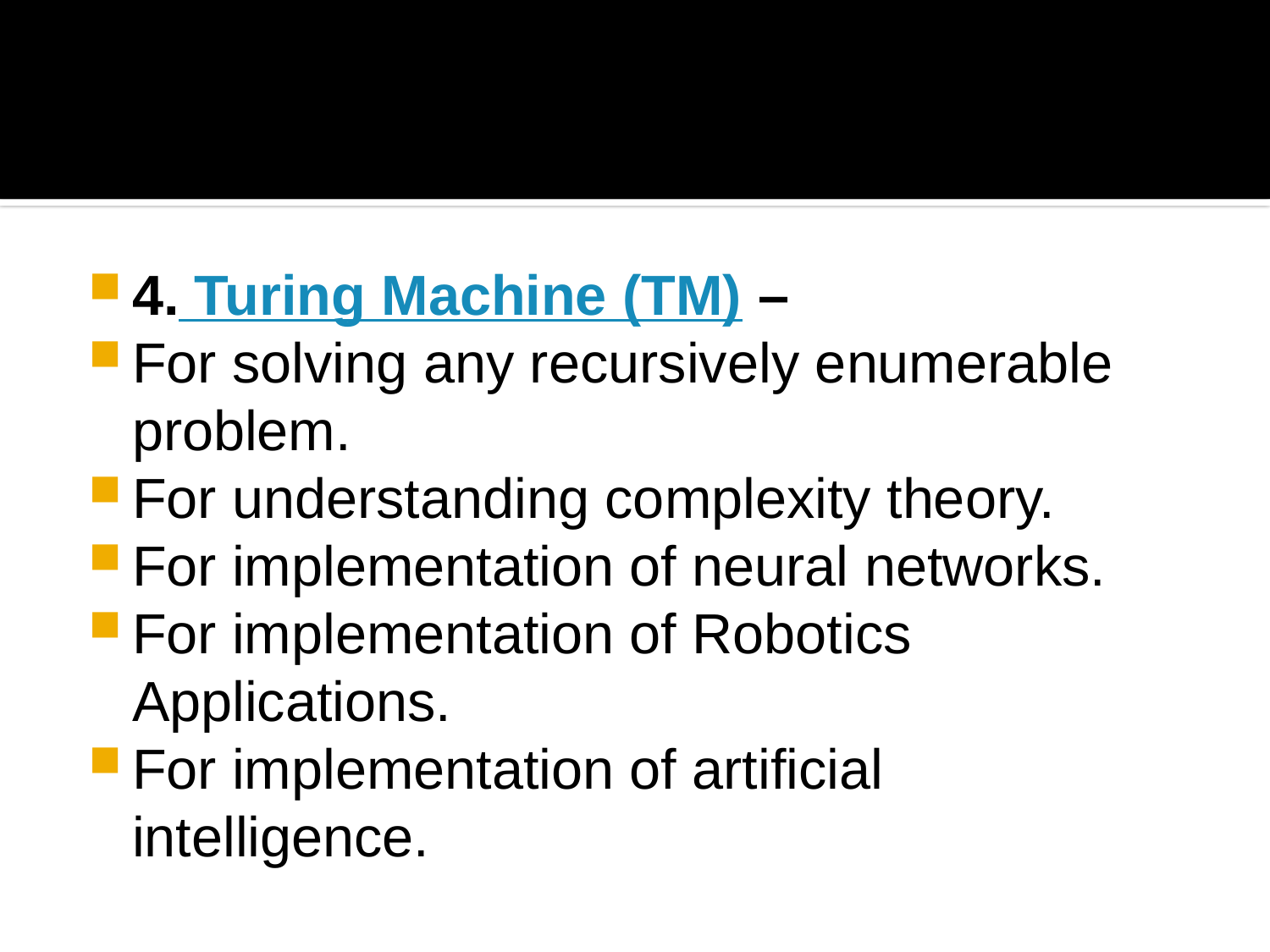

#
4. Turing Machine (TM) –
For solving any recursively enumerable problem.
For understanding complexity theory.
For implementation of neural networks.
For implementation of Robotics Applications.
For implementation of artificial intelligence.